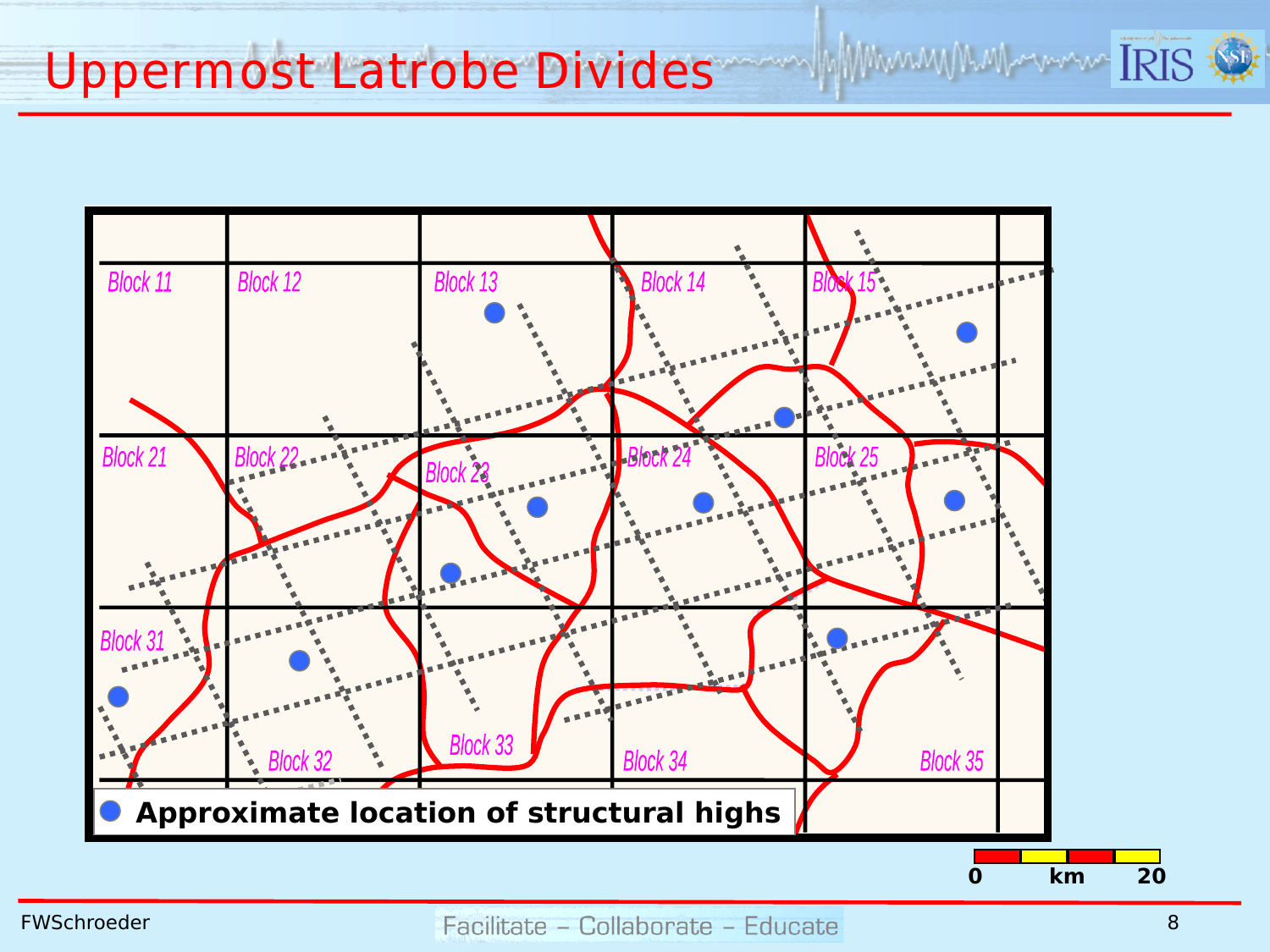

# Uppermost Latrobe Divides

Block 11
Block 12
Block 13
Block 14
Block 15

Block 21
Block 22
Block 24
Block 25
Block 23

Block 31

Block 33
Block 32
Block 34
Block 35

   Approximate location of structural highs

0         km       20